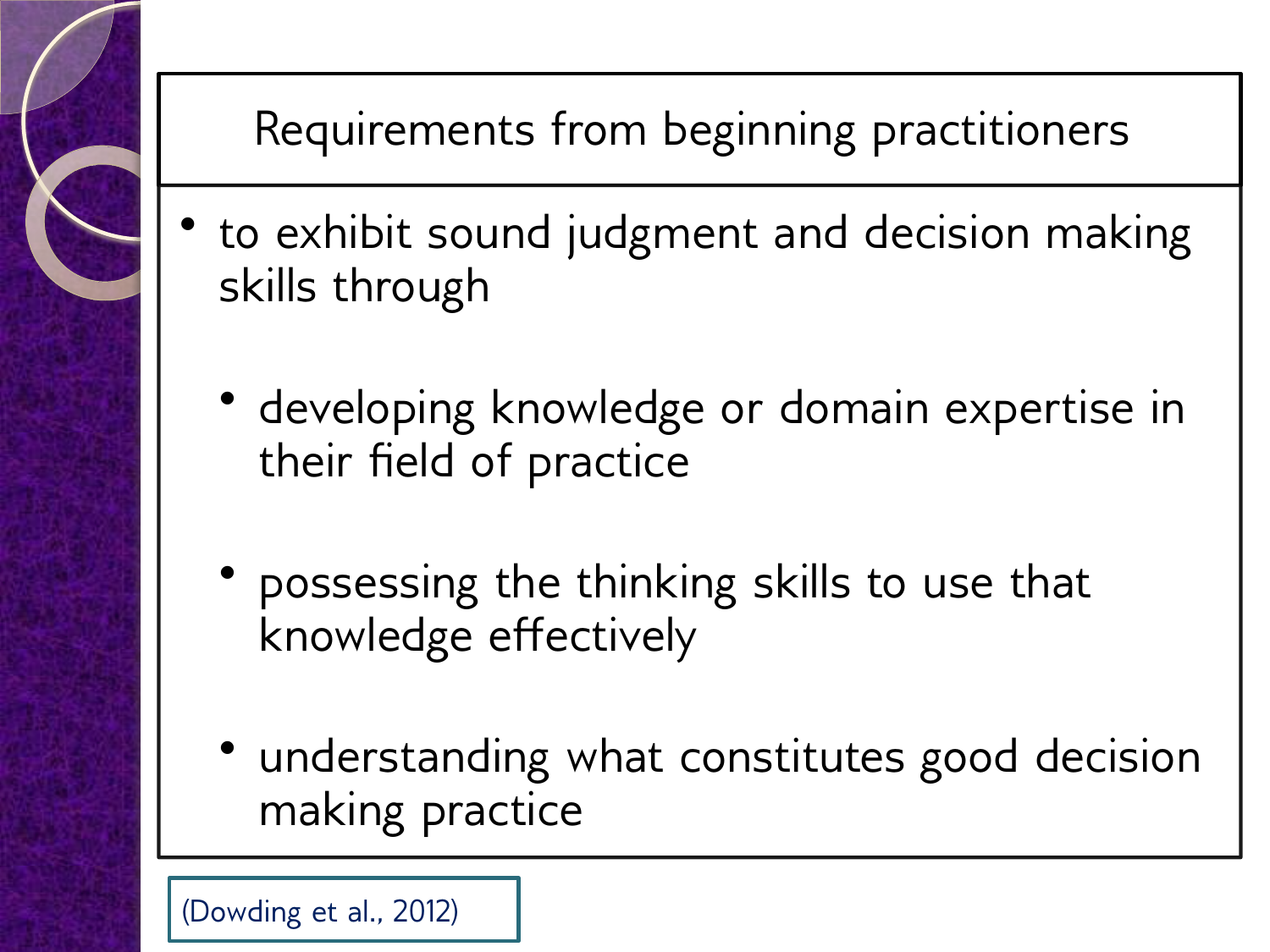

Requirements from beginning practitioners
to exhibit sound judgment and decision making skills through

developing knowledge or domain expertise in their field of practice

possessing the thinking skills to use that knowledge effectively

understanding what constitutes good decision making practice
(Dowding et al., 2012))